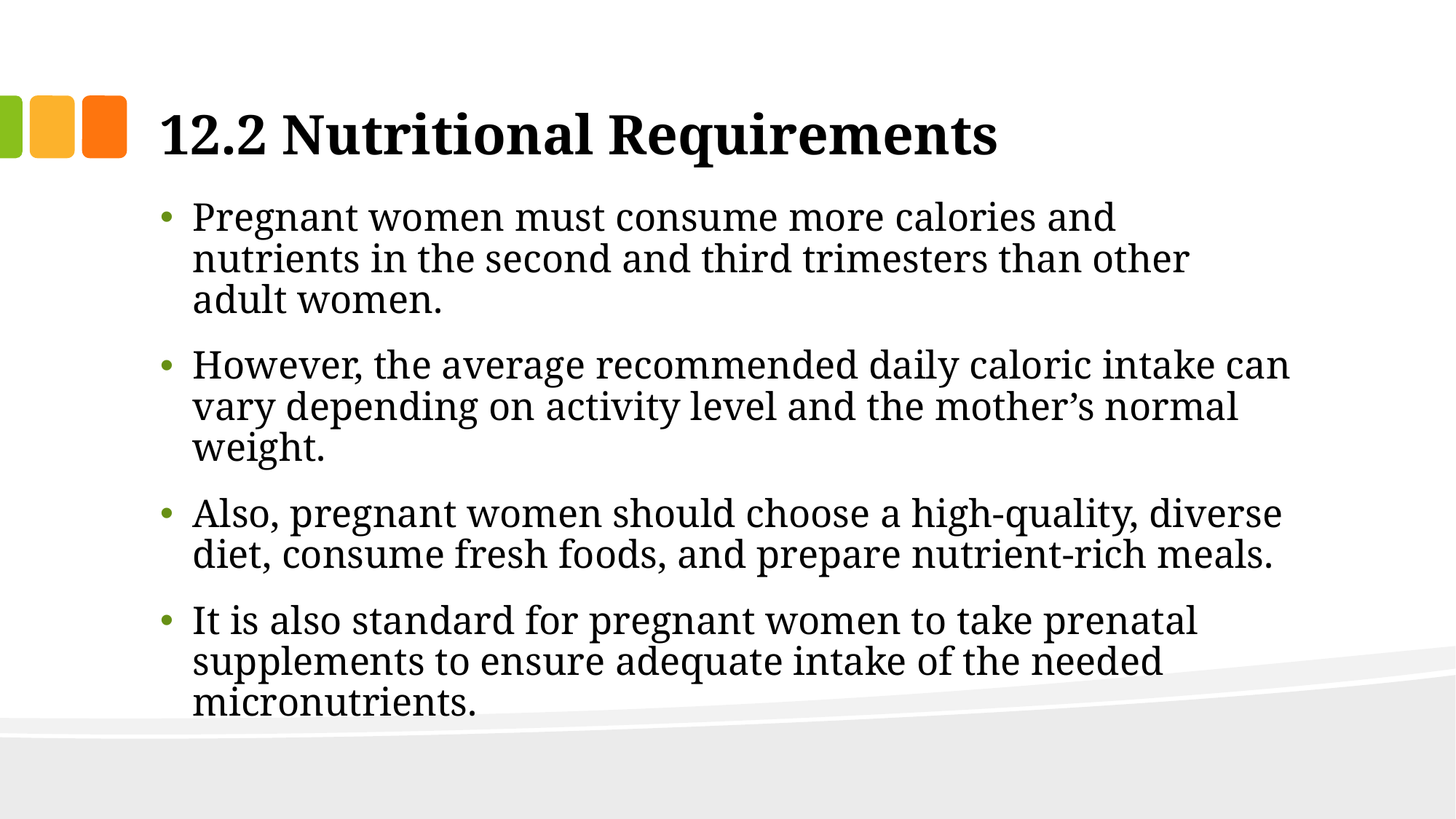

# 12.2 Nutritional Requirements
Pregnant women must consume more calories and nutrients in the second and third trimesters than other adult women.
However, the average recommended daily caloric intake can vary depending on activity level and the mother’s normal weight.
Also, pregnant women should choose a high-quality, diverse diet, consume fresh foods, and prepare nutrient-rich meals.
It is also standard for pregnant women to take prenatal supplements to ensure adequate intake of the needed micronutrients.